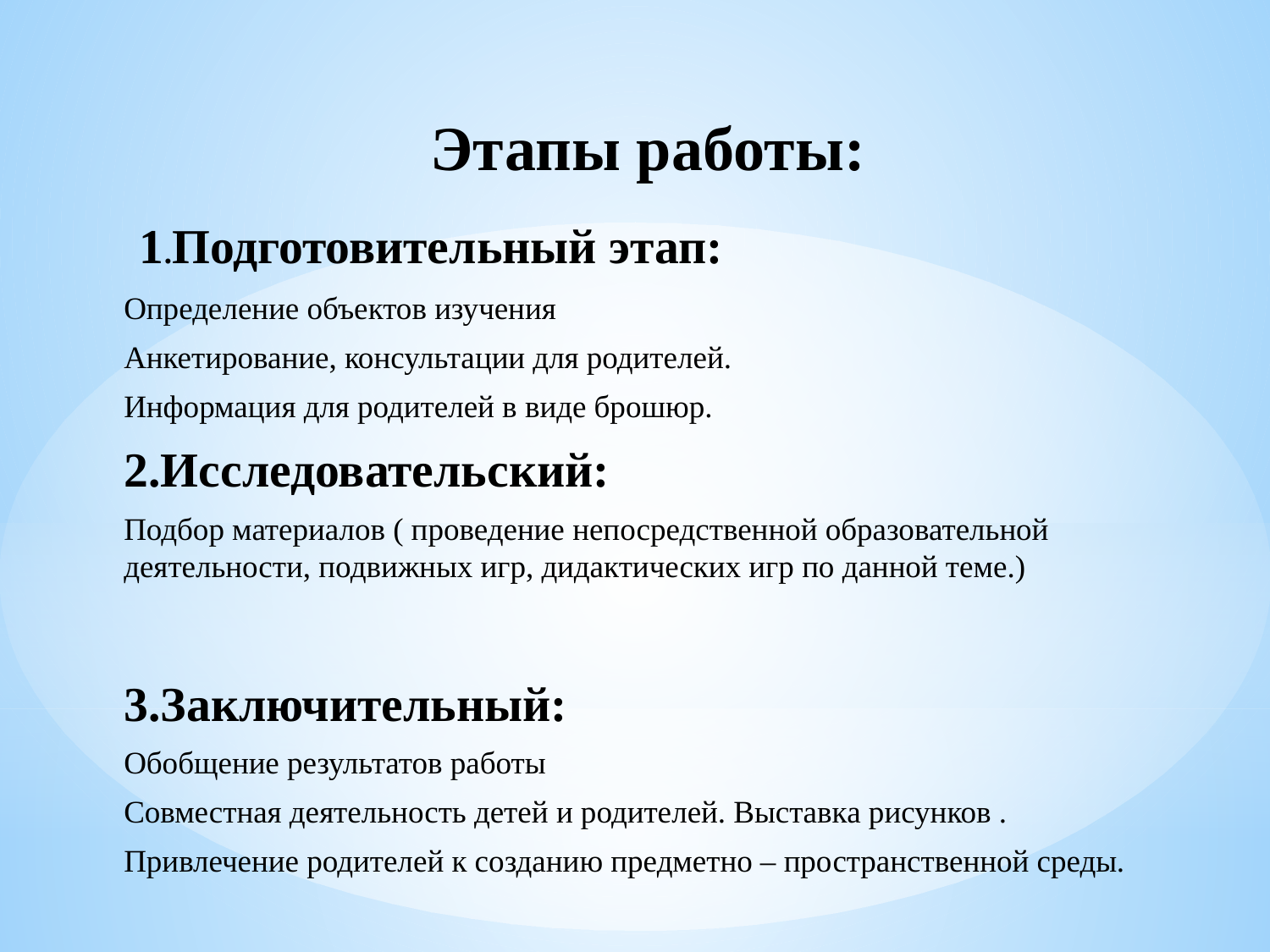

Этапы работы:
 1.Подготовительный этап:
Определение объектов изучения
Анкетирование, консультации для родителей.
Информация для родителей в виде брошюр.
2.Исследовательский:
Подбор материалов ( проведение непосредственной образовательной деятельности, подвижных игр, дидактических игр по данной теме.)

3.Заключительный:
Обобщение результатов работы
Совместная деятельность детей и родителей. Выставка рисунков .
Привлечение родителей к созданию предметно – пространственной среды.
#